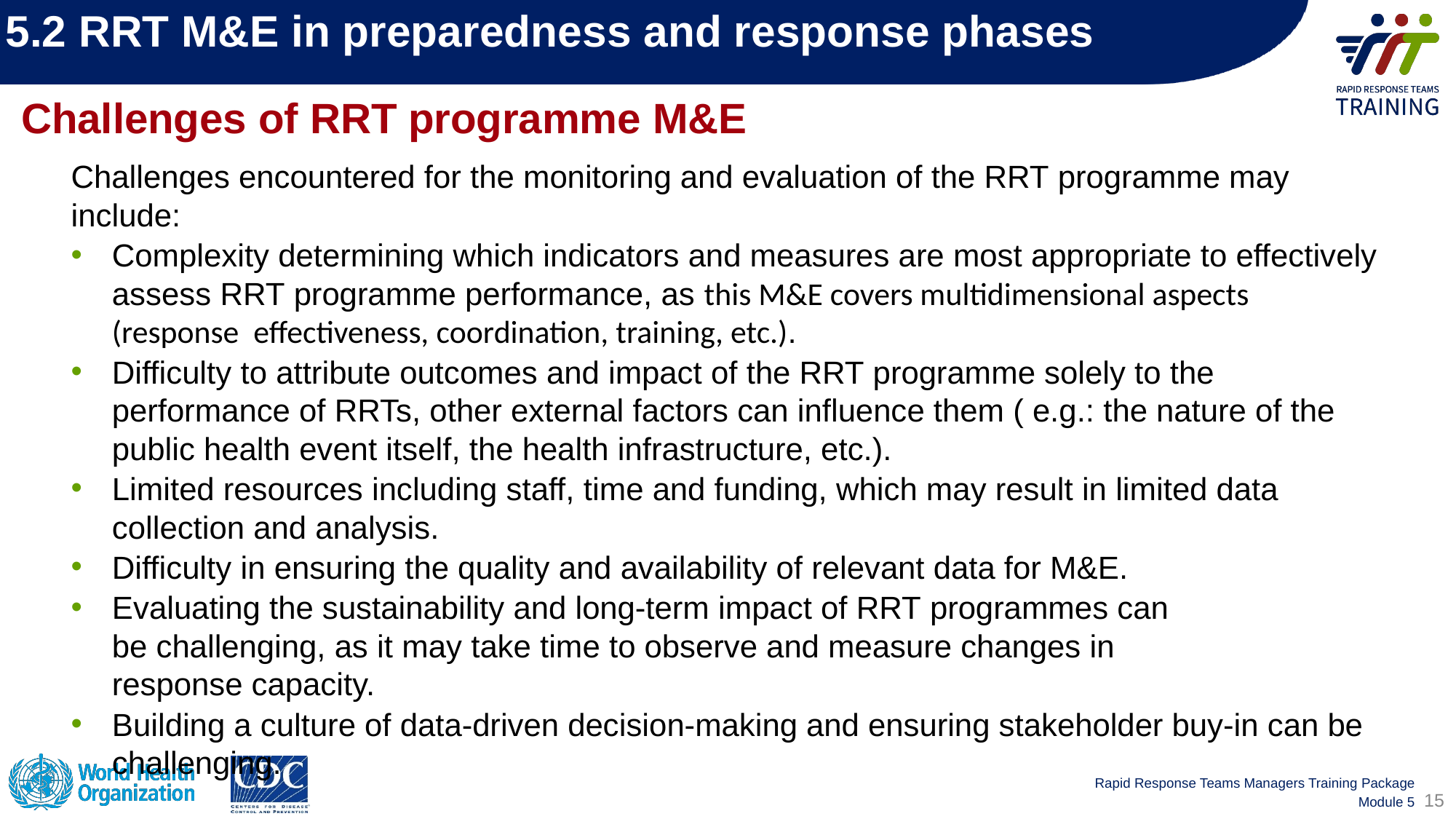

5.2 RRT M&E in preparedness and response phases

Challenges of RRT programme M&E
Challenges encountered for the monitoring and evaluation of the RRT programme may include:
Complexity determining which indicators and measures are most appropriate to effectively assess RRT programme performance, as this M&E covers multidimensional aspects (response  effectiveness, coordination, training, etc.).
Difficulty to attribute outcomes and impact of the RRT programme solely to the performance of RRTs, other external factors can influence them ( e.g.: the nature of the public health event itself, the health infrastructure, etc.).
Limited resources including staff, time and funding, which may result in limited data collection and analysis.
Difficulty in ensuring the quality and availability of relevant data for M&E.
Evaluating the sustainability and long-term impact of RRT programmes can be challenging, as it may take time to observe and measure changes in response capacity.
Building a culture of data-driven decision-making and ensuring stakeholder buy-in can be challenging.

15